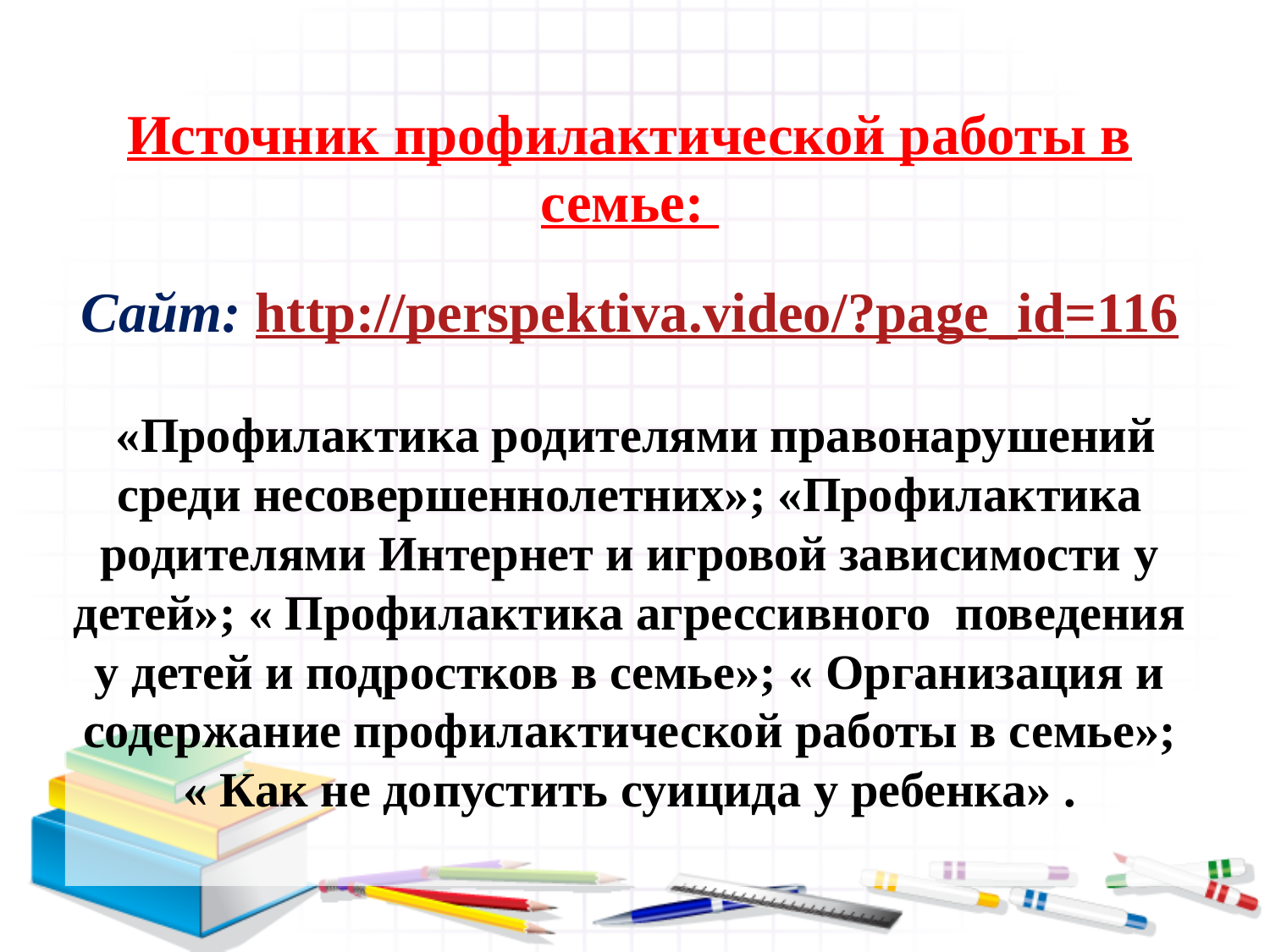

Источник профилактической работы в семье:

Сайт: http://perspektiva.video/?page_id=116

 «Профилактика родителями правонарушений среди несовершеннолетних»; «Профилактика родителями Интернет и игровой зависимости у детей»; « Профилактика агрессивного  поведения у детей и подростков в семье»; « Организация и содержание профилактической работы в семье»; « Как не допустить суицида у ребенка» .